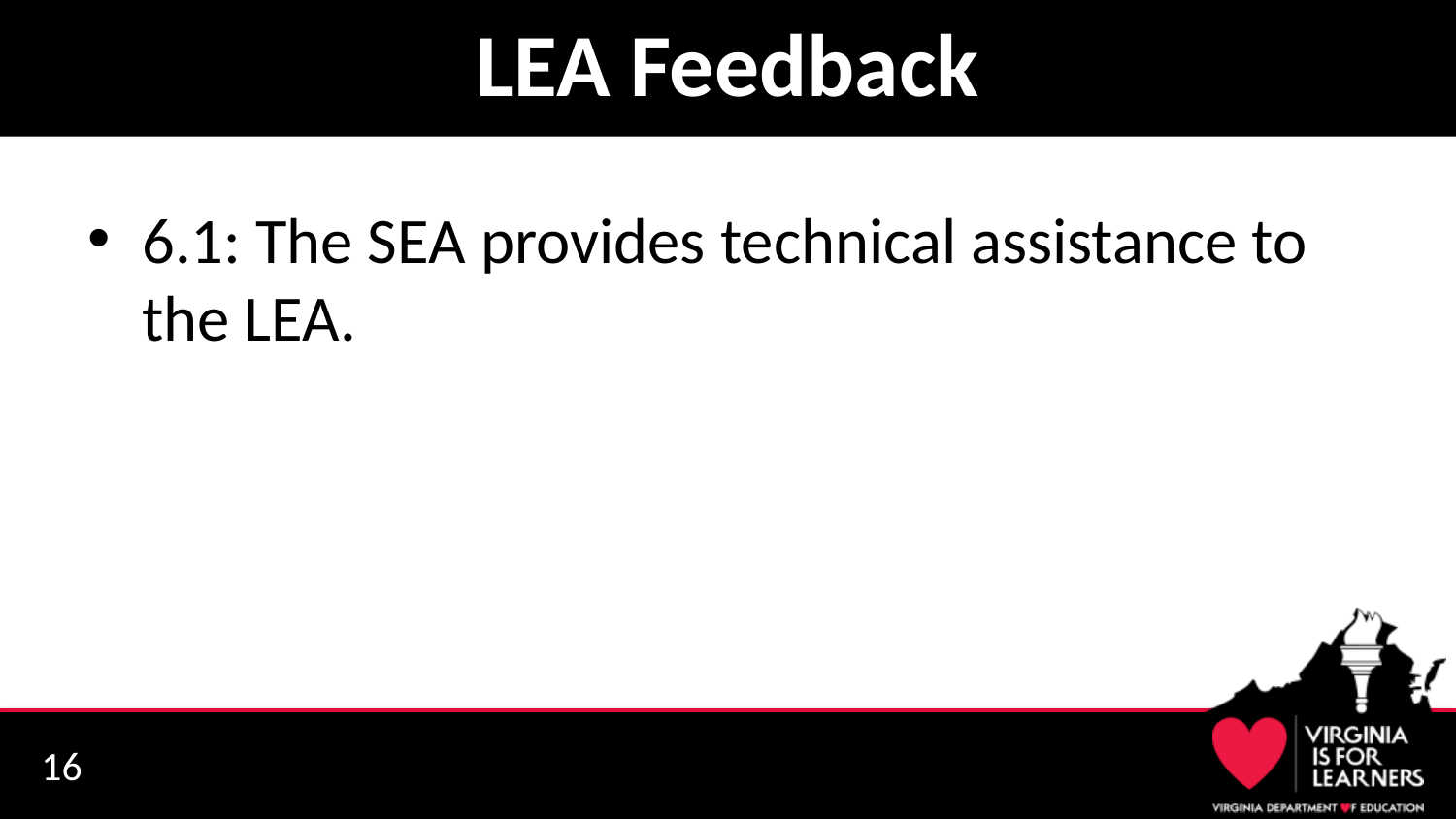

# LEA Feedback
6.1: The SEA provides technical assistance to the LEA.